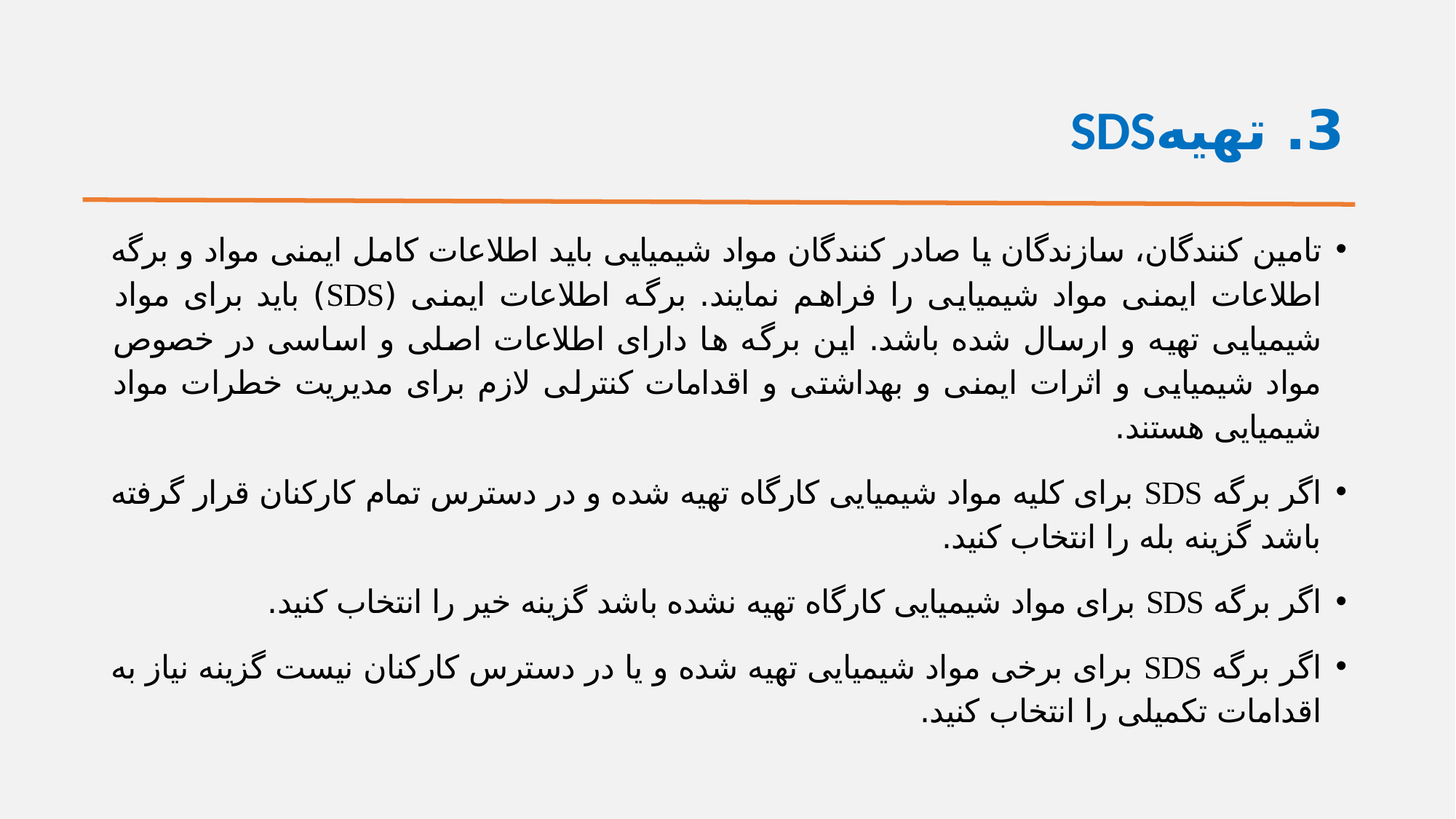

# 3. تهیهSDS
تامین کنندگان، سازندگان یا صادر کنندگان مواد شیمیایی باید اطلاعات کامل ایمنی مواد و برگه اطلاعات ایمنی مواد شیمیایی را فراهم نمایند. برگه اطلاعات ایمنی (SDS) باید برای مواد شیمیایی تهیه و ارسال شده باشد. این برگه ها دارای اطلاعات اصلی و اساسی در خصوص مواد شیمیایی و اثرات ایمنی و بهداشتی و اقدامات کنترلی لازم برای مدیریت خطرات مواد شیمیایی هستند.
اگر برگه SDS برای کلیه مواد شیمیایی کارگاه تهیه شده و در دسترس تمام کارکنان قرار گرفته باشد گزینه بله را انتخاب کنید.
اگر برگه SDS برای مواد شیمیایی کارگاه تهیه نشده باشد گزینه خیر را انتخاب کنید.
اگر برگه SDS برای برخی مواد شیمیایی تهیه شده و یا در دسترس کارکنان نیست گزینه نیاز به اقدامات تکمیلی را انتخاب کنید.